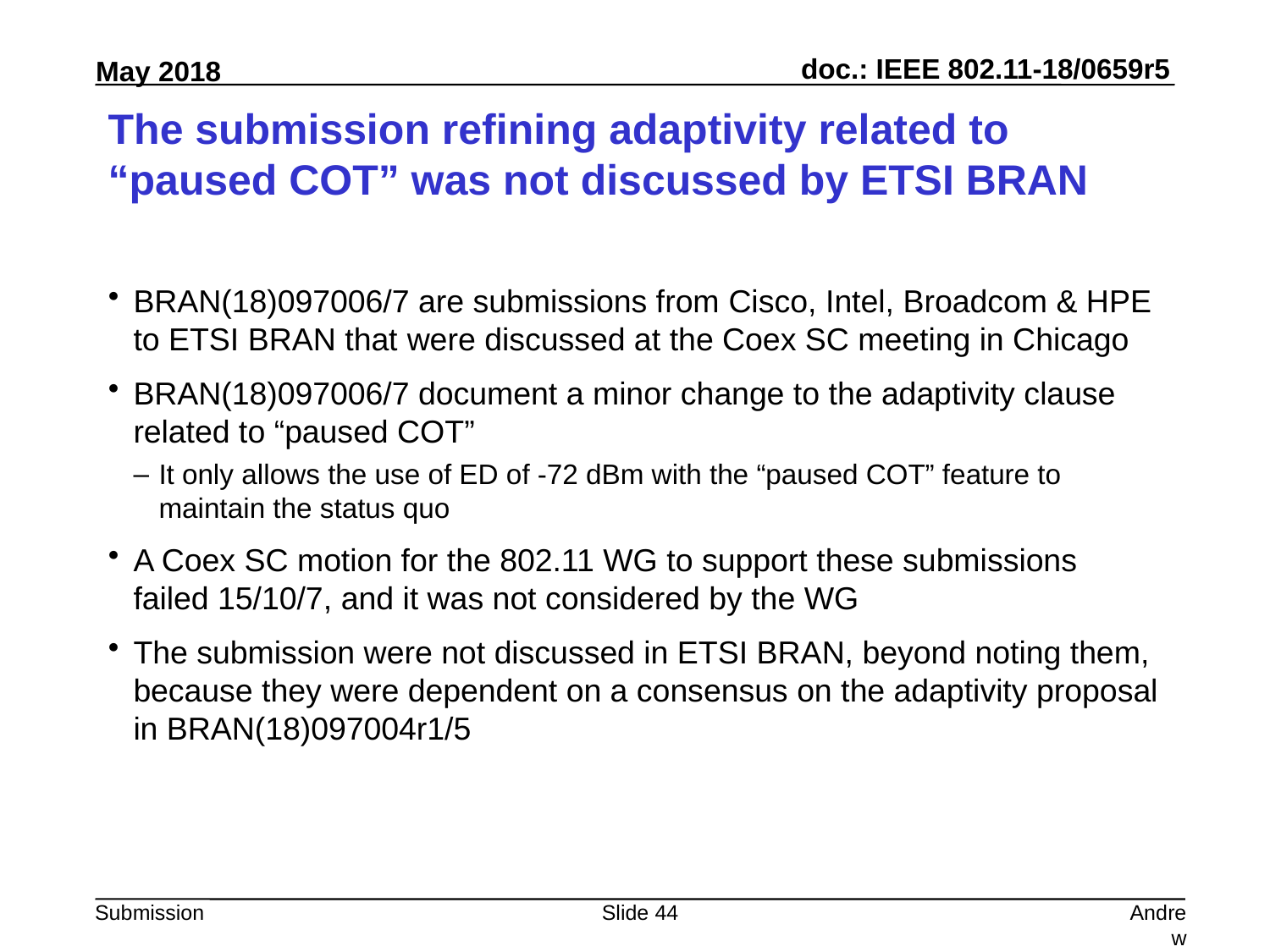

# The submission refining adaptivity related to “paused COT” was not discussed by ETSI BRAN
BRAN(18)097006/7 are submissions from Cisco, Intel, Broadcom & HPE to ETSI BRAN that were discussed at the Coex SC meeting in Chicago
BRAN(18)097006/7 document a minor change to the adaptivity clause related to “paused COT”
It only allows the use of ED of -72 dBm with the “paused COT” feature to maintain the status quo
A Coex SC motion for the 802.11 WG to support these submissions failed 15/10/7, and it was not considered by the WG
The submission were not discussed in ETSI BRAN, beyond noting them, because they were dependent on a consensus on the adaptivity proposal in BRAN(18)097004r1/5
Slide 44
Andrew Myles, Cisco